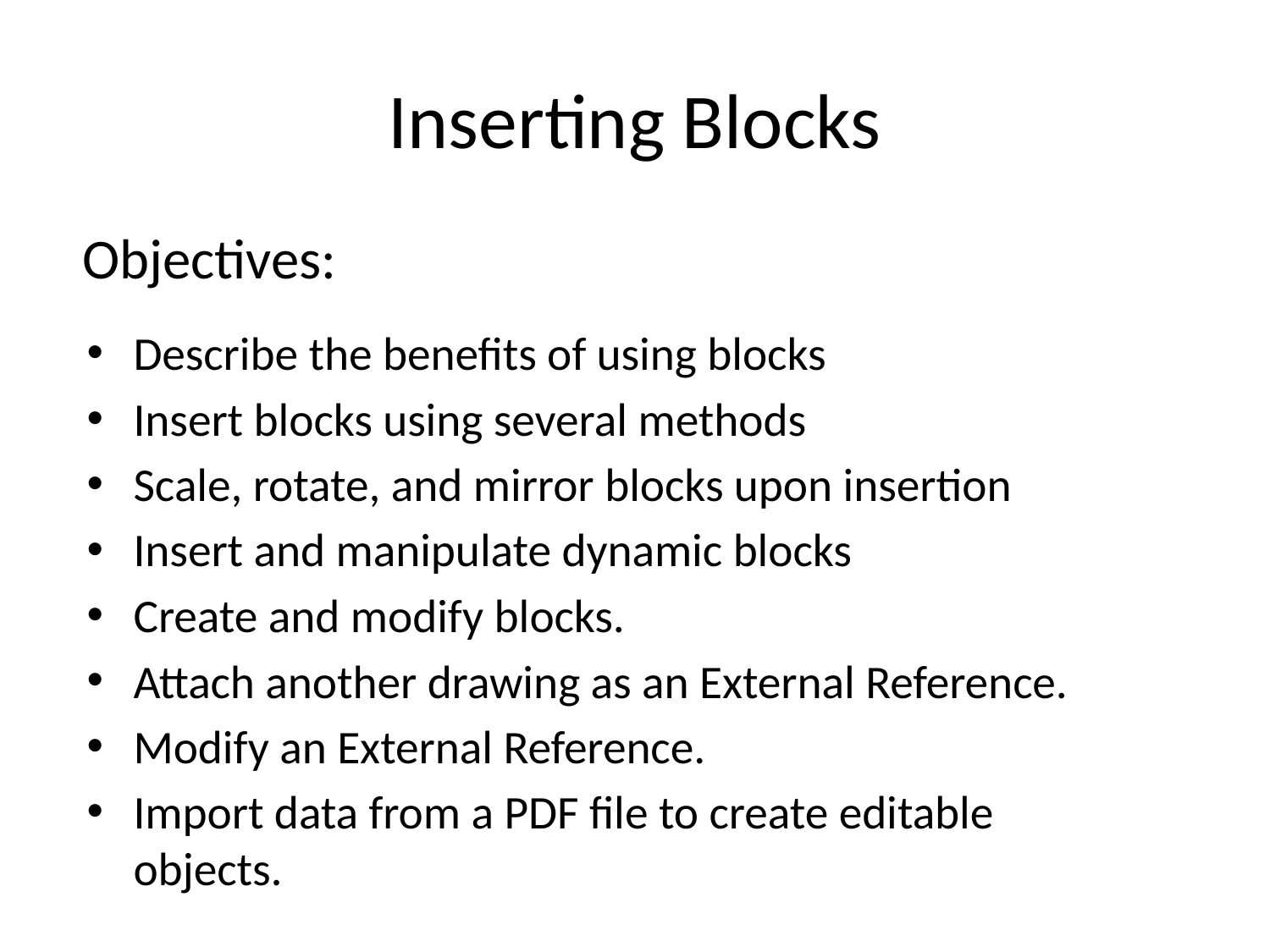

# Inserting Blocks
Objectives:
Describe the benefits of using blocks
Insert blocks using several methods
Scale, rotate, and mirror blocks upon insertion
Insert and manipulate dynamic blocks
Create and modify blocks.
Attach another drawing as an External Reference.
Modify an External Reference.
Import data from a PDF file to create editable objects.